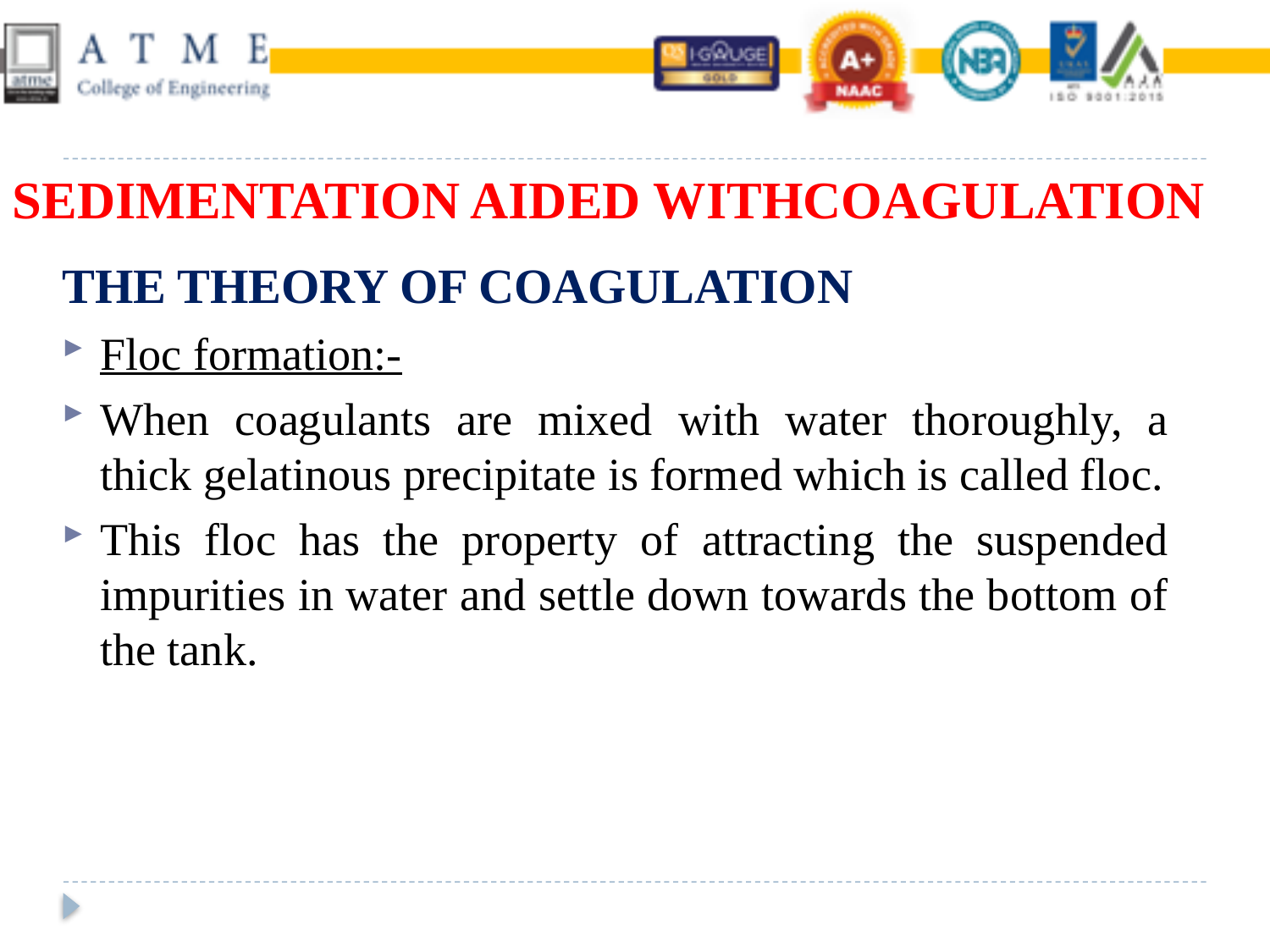

# SEDIMENTATION AIDED WITHCOAGULATION
THE THEORY OF COAGULATION
Floc formation:-
When coagulants are mixed with water thoroughly, a thick gelatinous precipitate is formed which is called floc.
This floc has the property of attracting the suspended impurities in water and settle down towards the bottom of the tank.